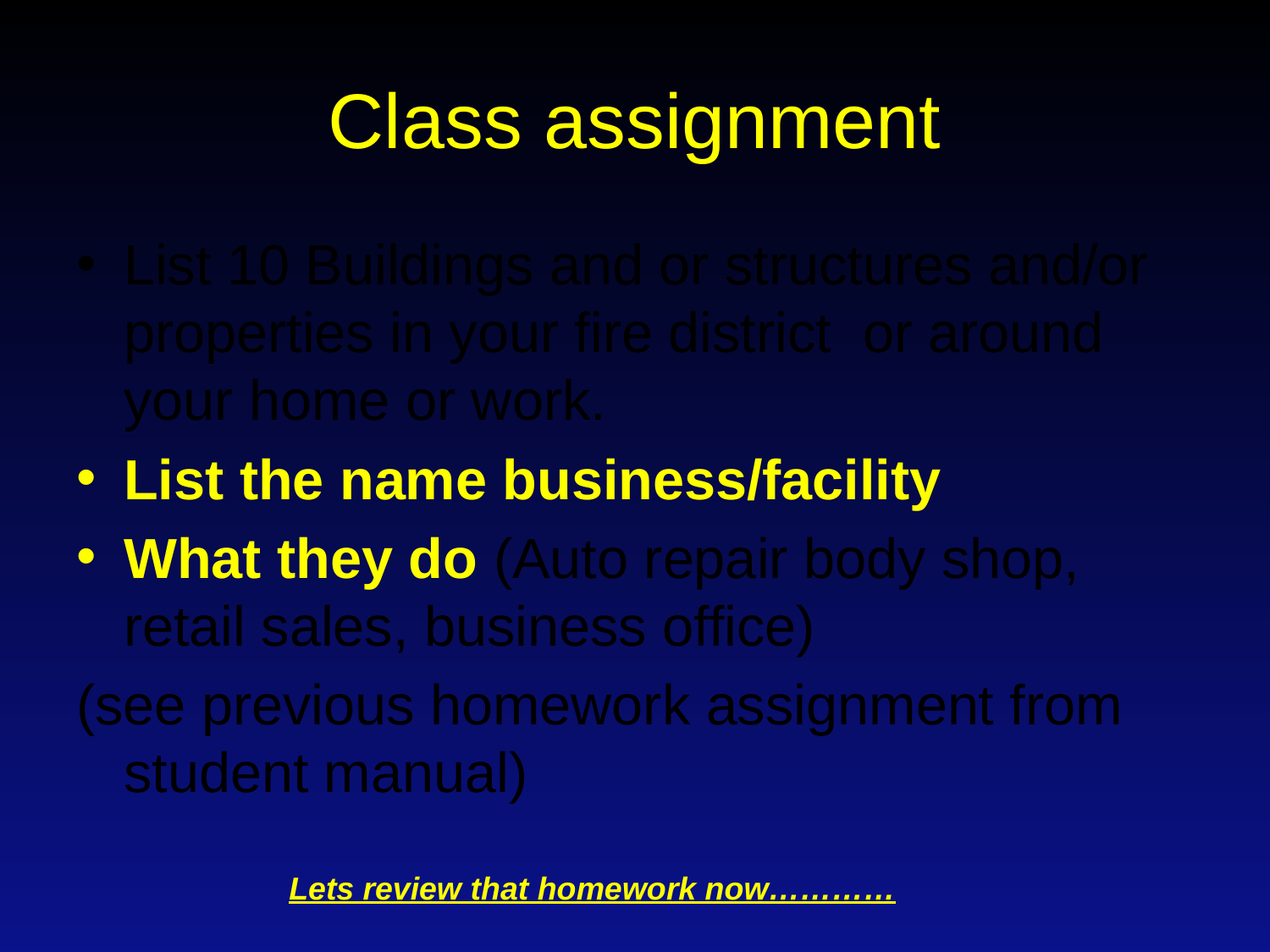

# Class assignment
List 10 Buildings and or structures and/or properties in your fire district  or around your home or work.
List the name business/facility
What they do (Auto repair body shop, retail sales, business office)
(see previous homework assignment from student manual)
Lets review that homework now…………